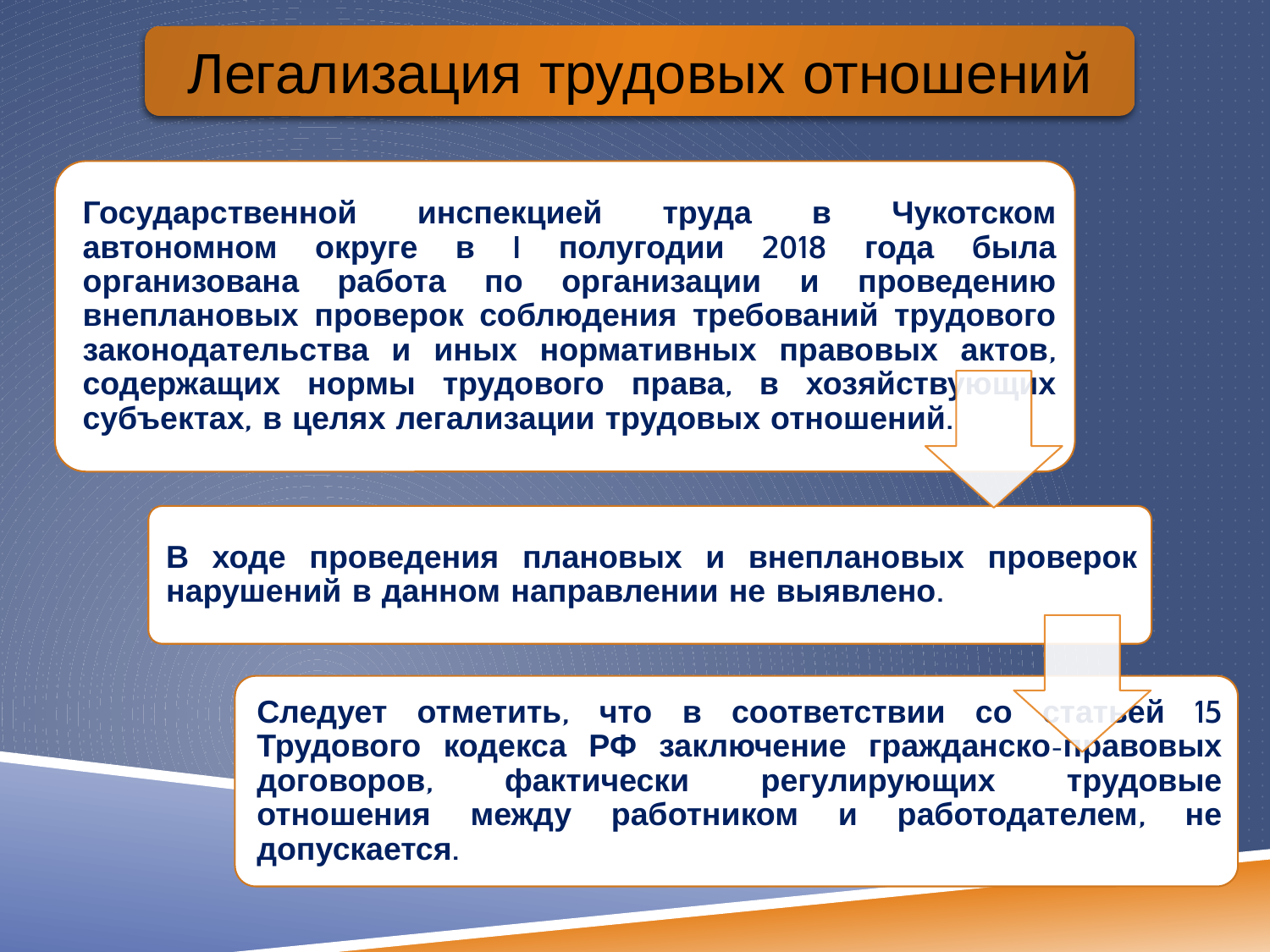

Легализация трудовых отношений
Государственной инспекцией труда в Чукотском автономном округе в I полугодии 2018 года была организована работа по организации и проведению внеплановых проверок соблюдения требований трудового законодательства и иных нормативных правовых актов, содержащих нормы трудового права, в хозяйствующих субъектах, в целях легализации трудовых отношений.
В ходе проведения плановых и внеплановых проверок нарушений в данном направлении не выявлено.
Следует отметить, что в соответствии со статьей 15 Трудового кодекса РФ заключение гражданско-правовых договоров, фактически регулирующих трудовые отношения между работником и работодателем, не допускается.